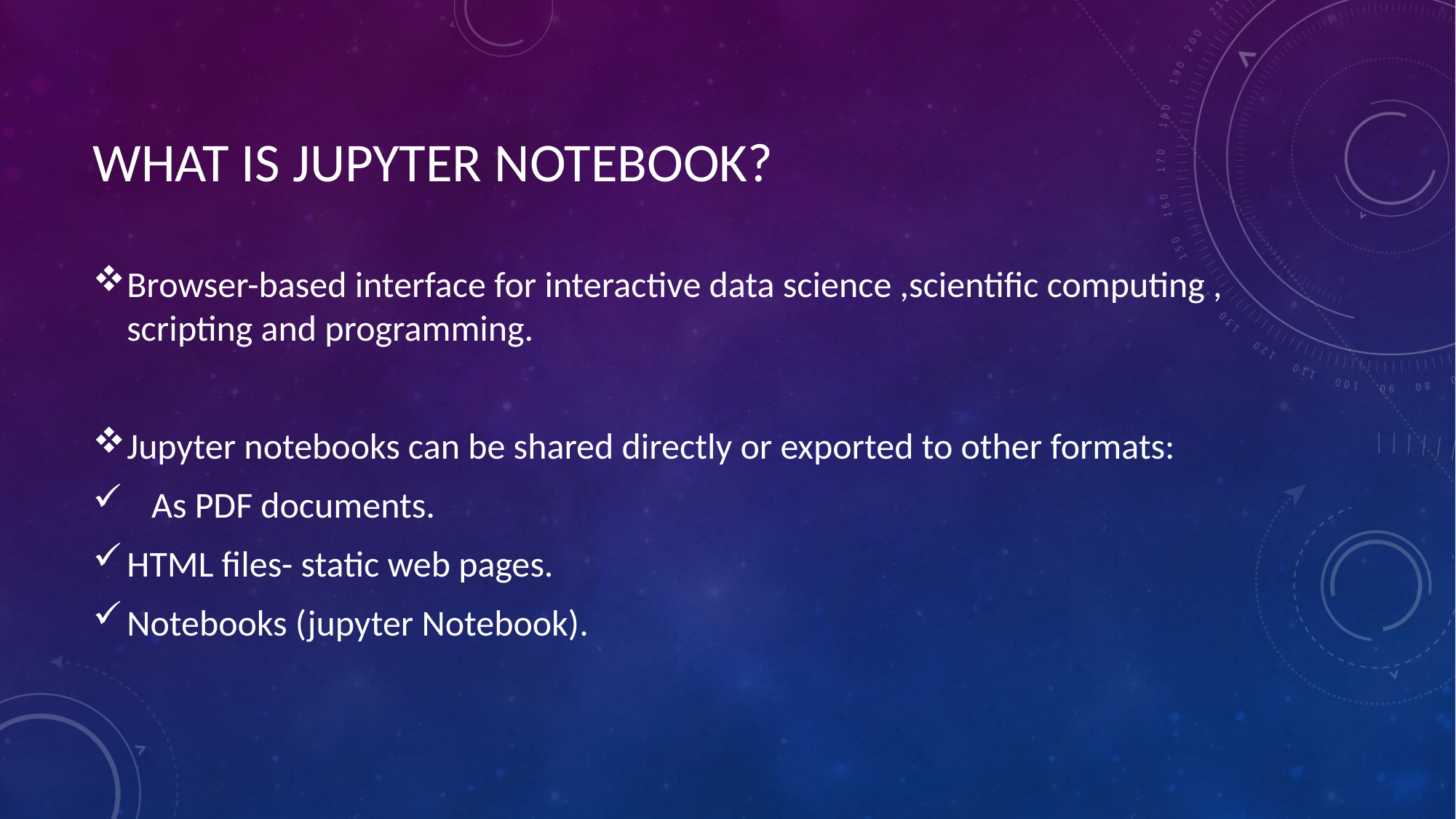

# What is Jupyter Notebook?
Browser-based interface for interactive data science ,scientific computing , scripting and programming.

Jupyter notebooks can be shared directly or exported to other formats:
   As PDF documents.
HTML files- static web pages.
Notebooks (jupyter Notebook).